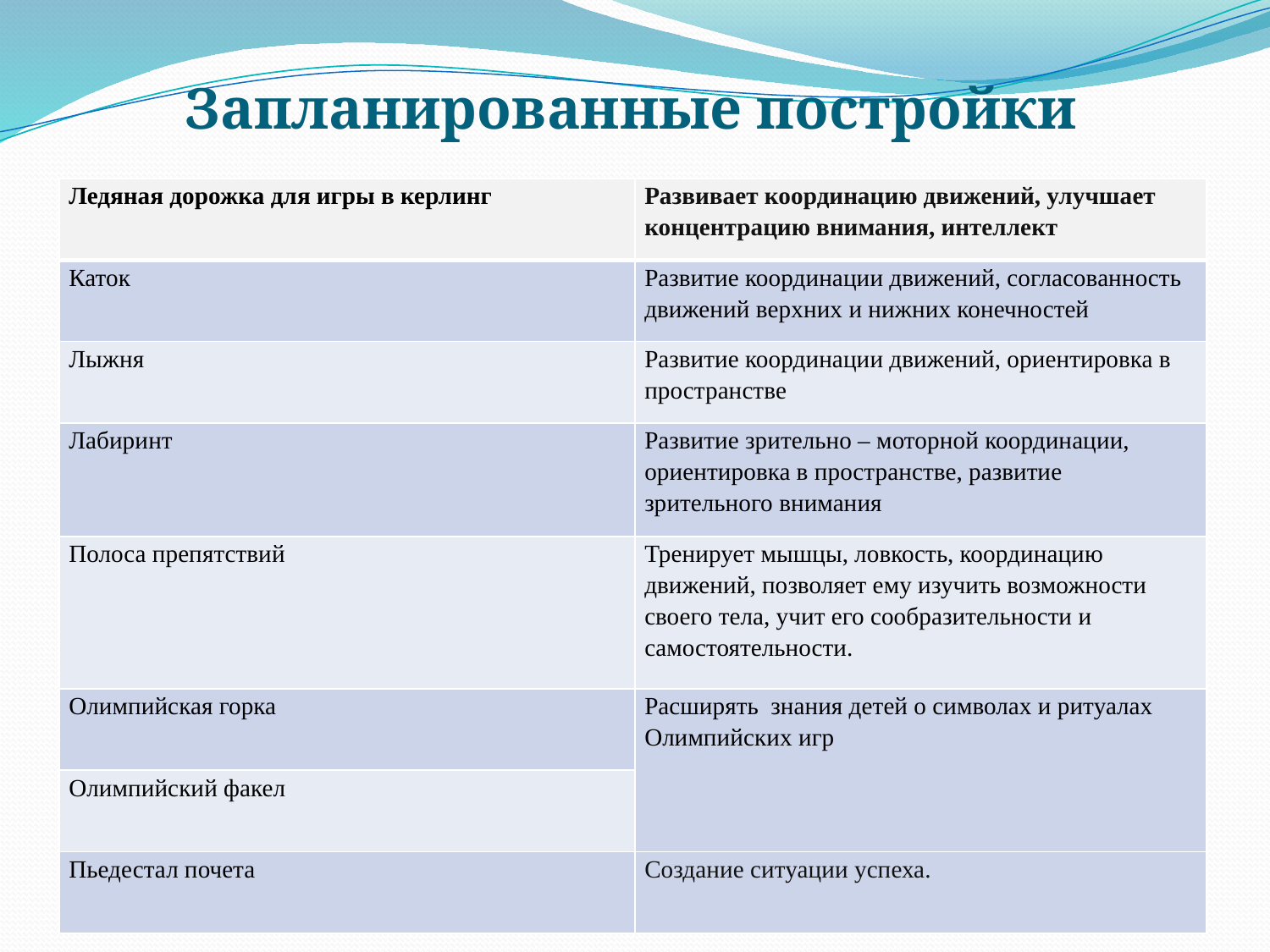

# Запланированные постройки
| Ледяная дорожка для игры в керлинг | Развивает координацию движений, улучшает концентрацию внимания, интеллект |
| --- | --- |
| Каток | Развитие координации движений, согласованность движений верхних и нижних конечностей |
| Лыжня | Развитие координации движений, ориентировка в пространстве |
| Лабиринт | Развитие зрительно – моторной координации, ориентировка в пространстве, развитие зрительного внимания |
| Полоса препятствий | Тренирует мышцы, ловкость, координацию движений, позволяет ему изучить возможности своего тела, учит его сообразительности и самостоятельности. |
| Олимпийская горка | Расширять знания детей о символах и ритуалах Олимпийских игр |
| Олимпийский факел |  |
| Пьедестал почета | Создание ситуации успеха. |